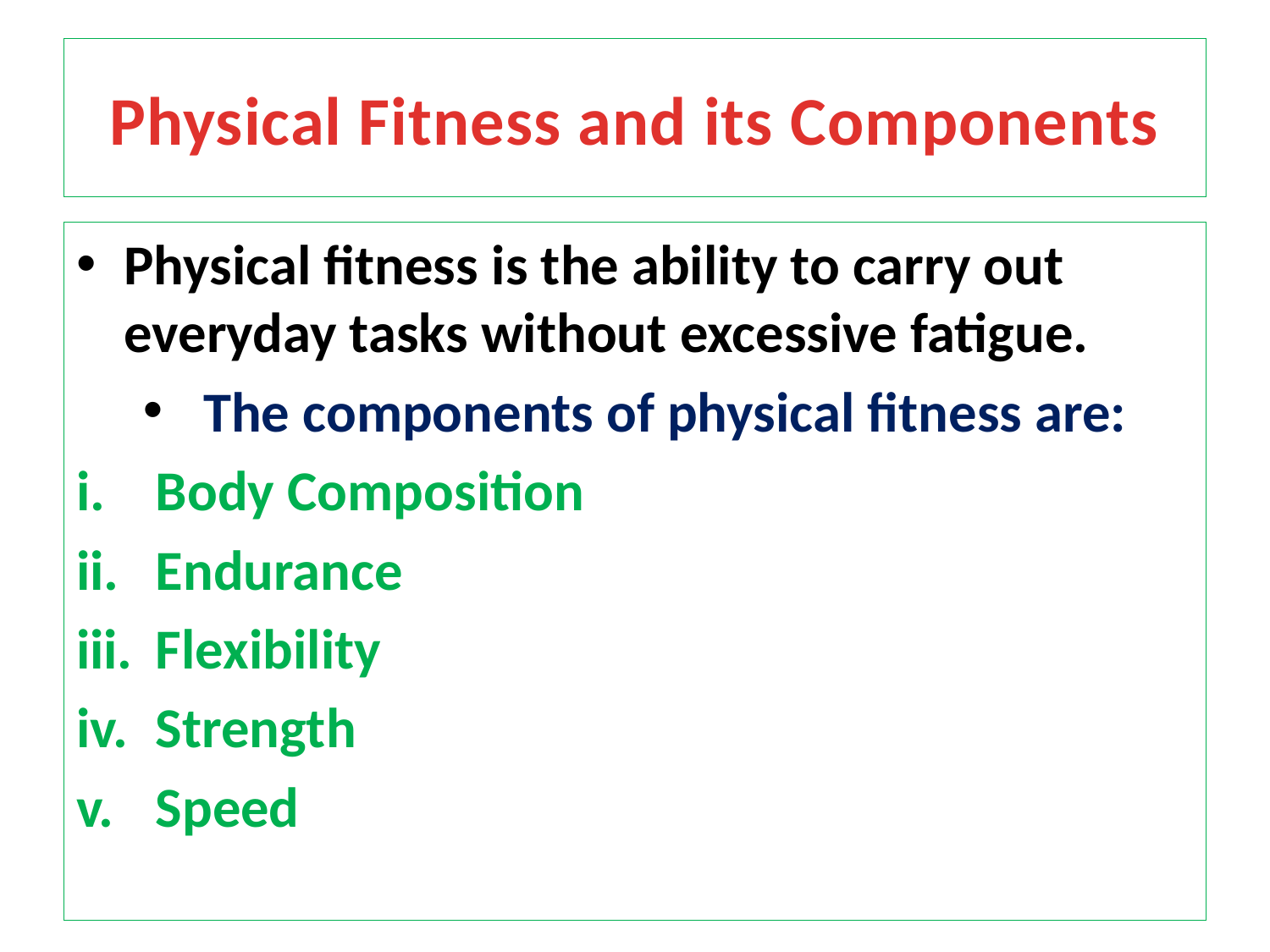

# Physical Fitness and its Components
Physical fitness is the ability to carry out everyday tasks without excessive fatigue.
 The components of physical fitness are:
Body Composition
Endurance
Flexibility
Strength
Speed